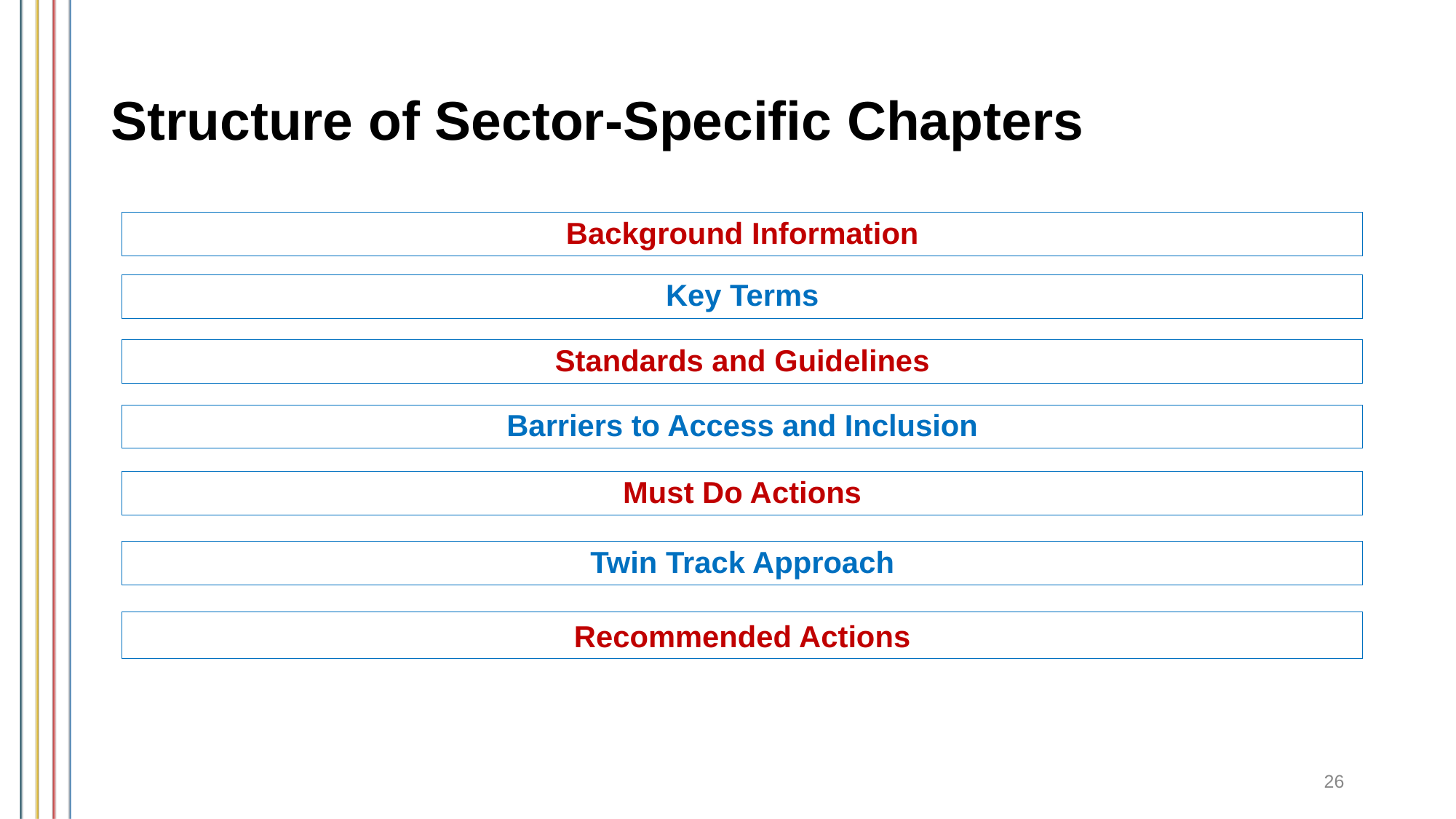

# Structure of Sector-Specific Chapters
Background Information
Key Terms
Standards and Guidelines
Barriers to Access and Inclusion
Must Do Actions
Twin Track Approach
Recommended Actions
26